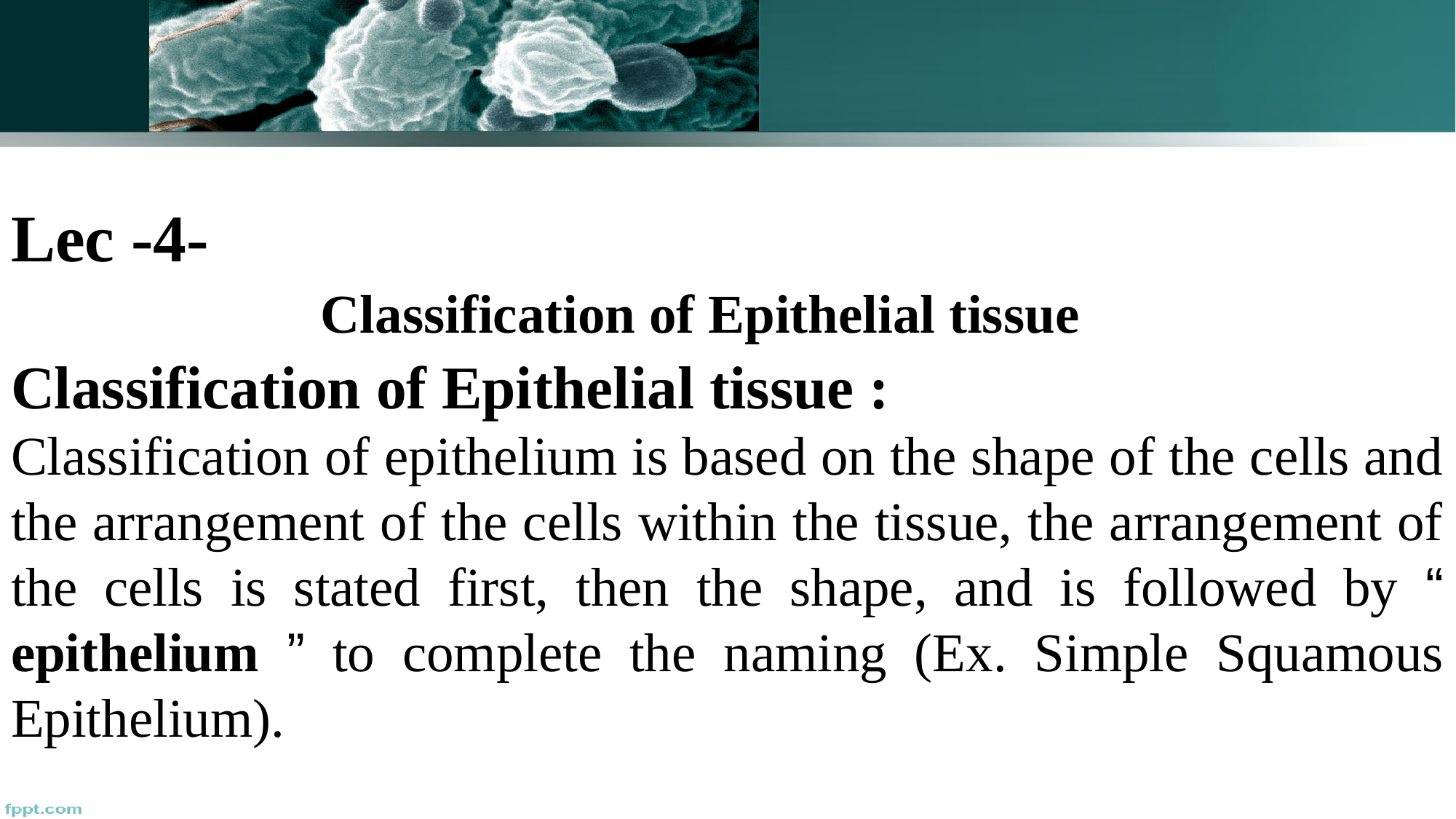

Lec -4-

Classification of Epithelial tissue :
Classification of epithelium is based on the shape of the cells and the arrangement of the cells within the tissue, the arrangement of the cells is stated first, then the shape, and is followed by “ epithelium ” to complete the naming (Ex. Simple Squamous Epithelium).

Classification of Epithelial tissue